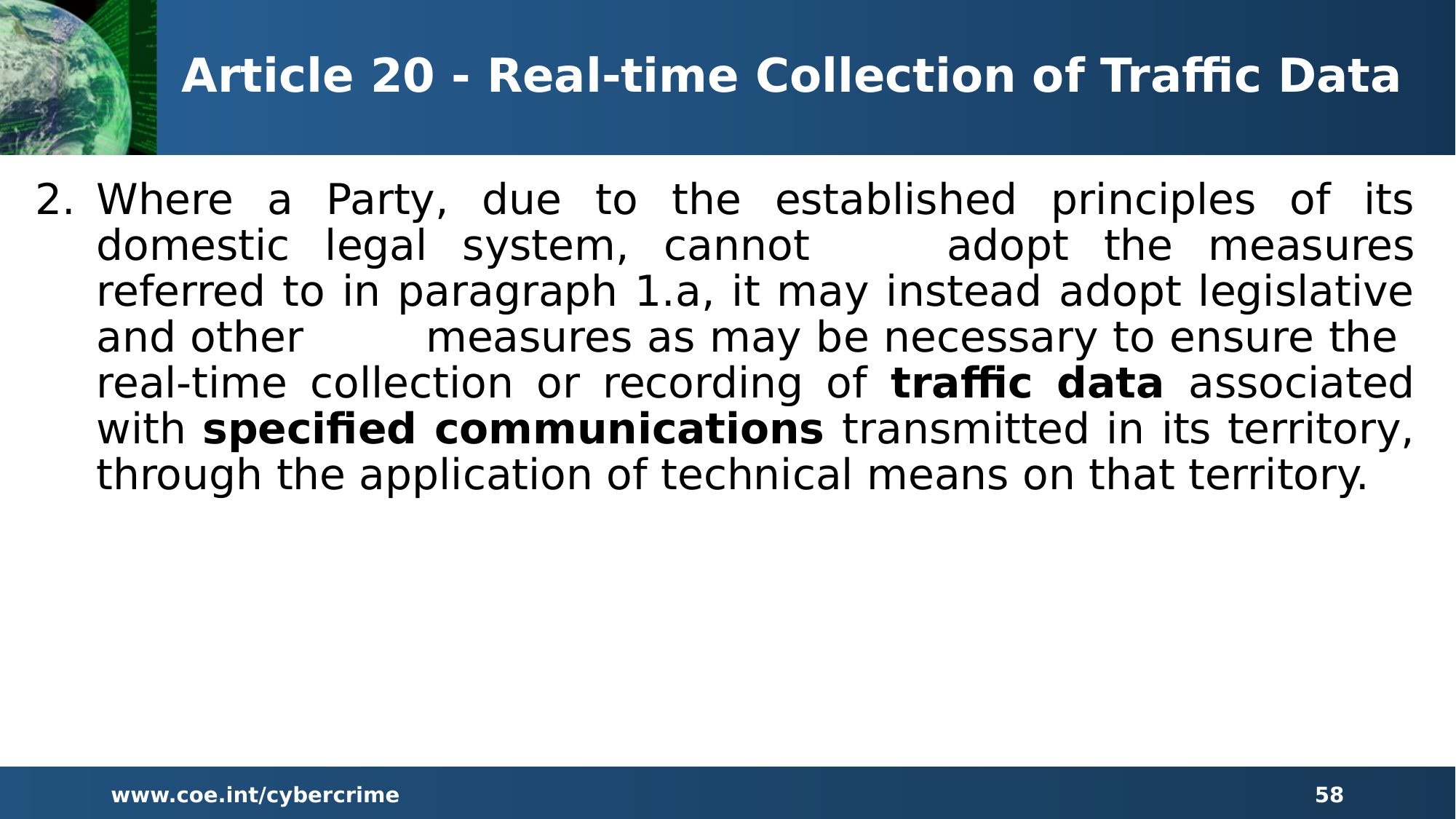

Article 20 - Real-time Collection of Traffic Data
Where a Party, due to the established principles of its domestic legal system, cannot 	adopt the measures referred to in paragraph 1.a, it may instead adopt legislative and other 	measures as may be necessary to ensure the	real-time collection or recording of traffic data associated with specified communications transmitted in its territory, through the application of technical means on that territory.
www.coe.int/cybercrime
58